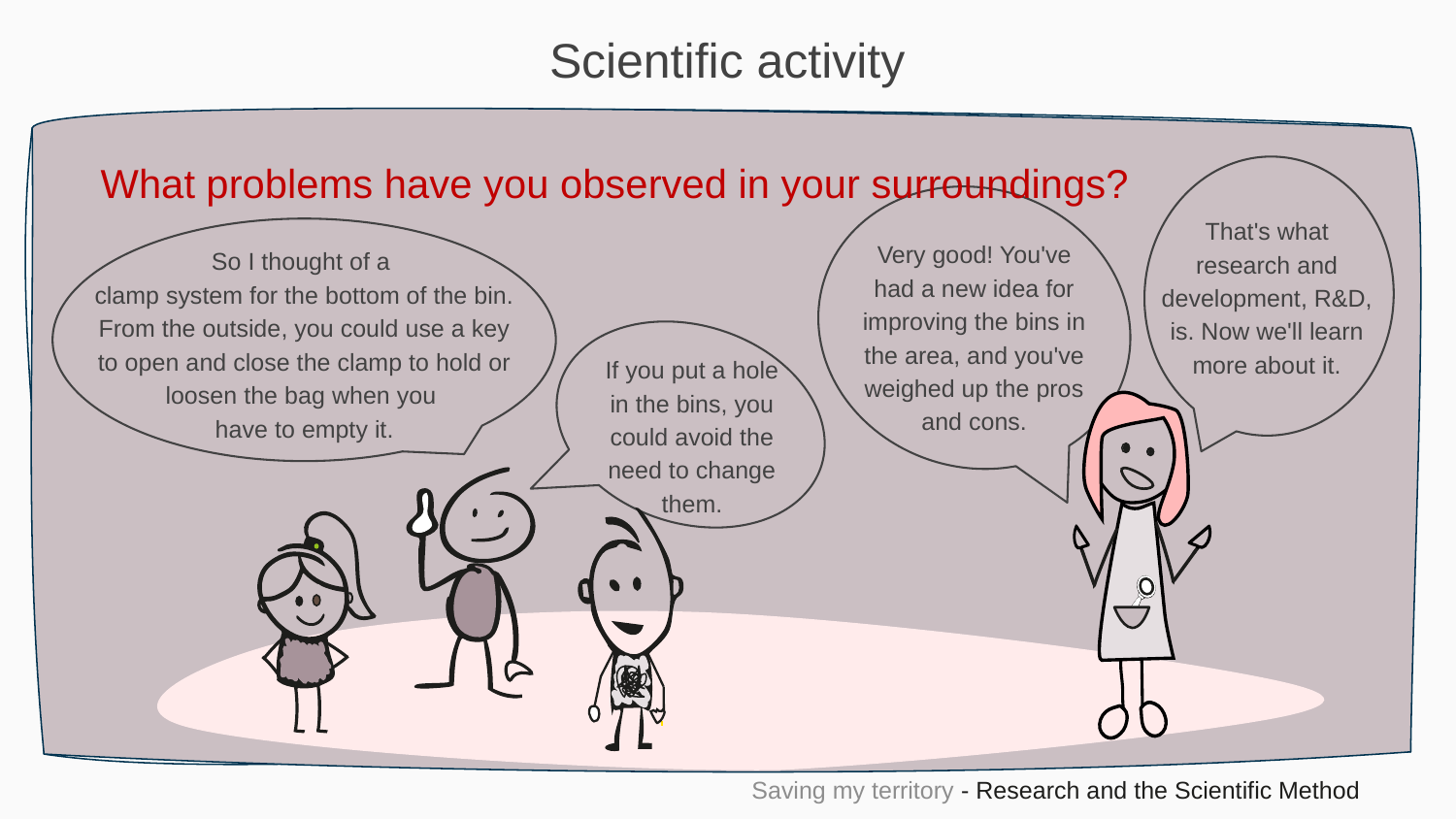

Scientific activity

What problems have you observed in your surroundings?

That's what research and development, R&D, is. Now we'll learn more about it.

Very good! You've had a new idea for improving the bins in the area, and you've weighed up the pros and cons.
So I thought of a
clamp system for the bottom of the bin. From the outside, you could use a key to open and close the clamp to hold or loosen the bag when you
have to empty it.

If you put a hole
in the bins, you could avoid the need to change them.

Saving my territory - Research and the Scientific Method